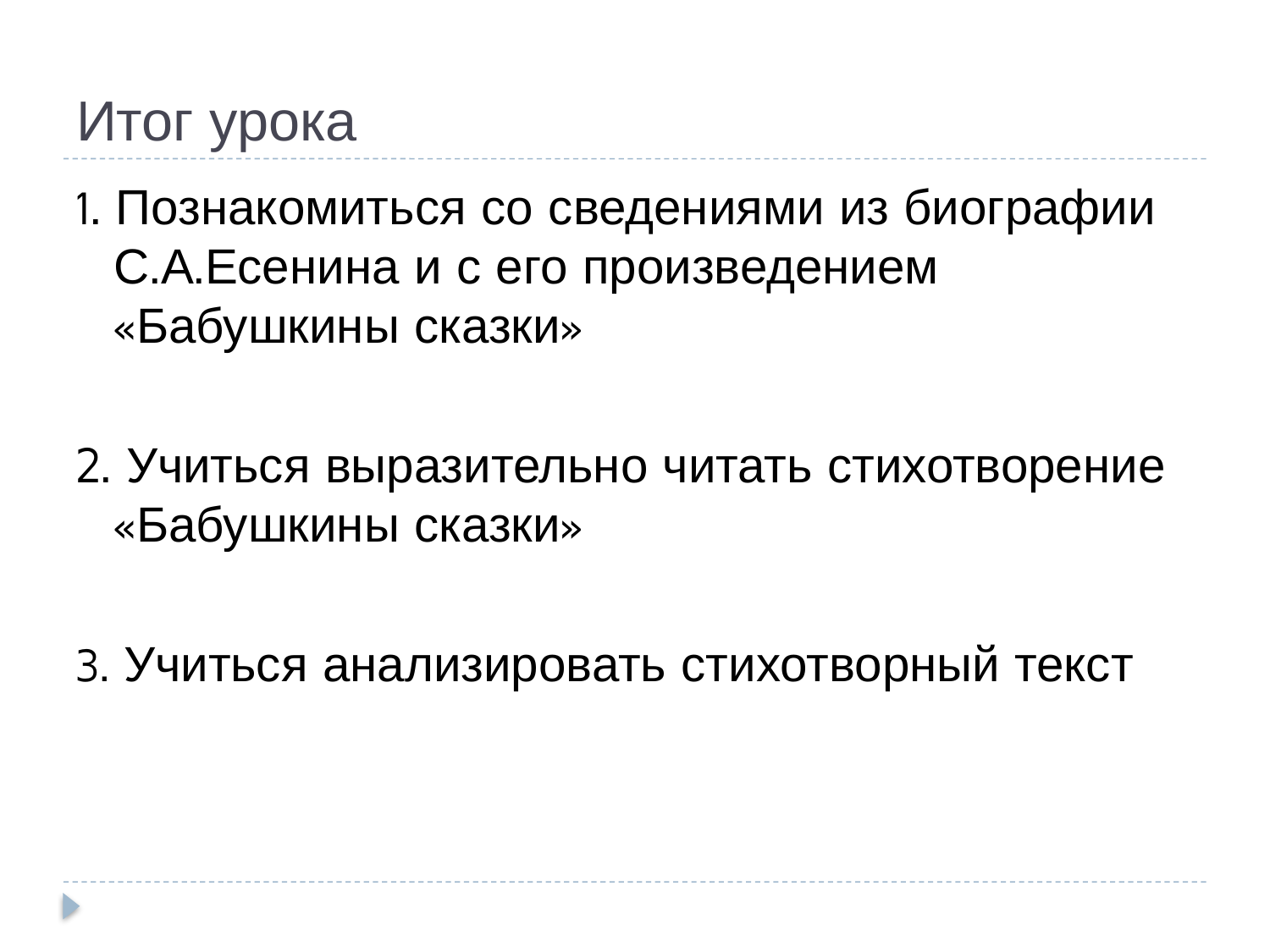

# Итог урока
1. Познакомиться со сведениями из биографии С.А.Есенина и с его произведением «Бабушкины сказки»

2. Учиться выразительно читать стихотворение «Бабушкины сказки»

3. Учиться анализировать стихотворный текст